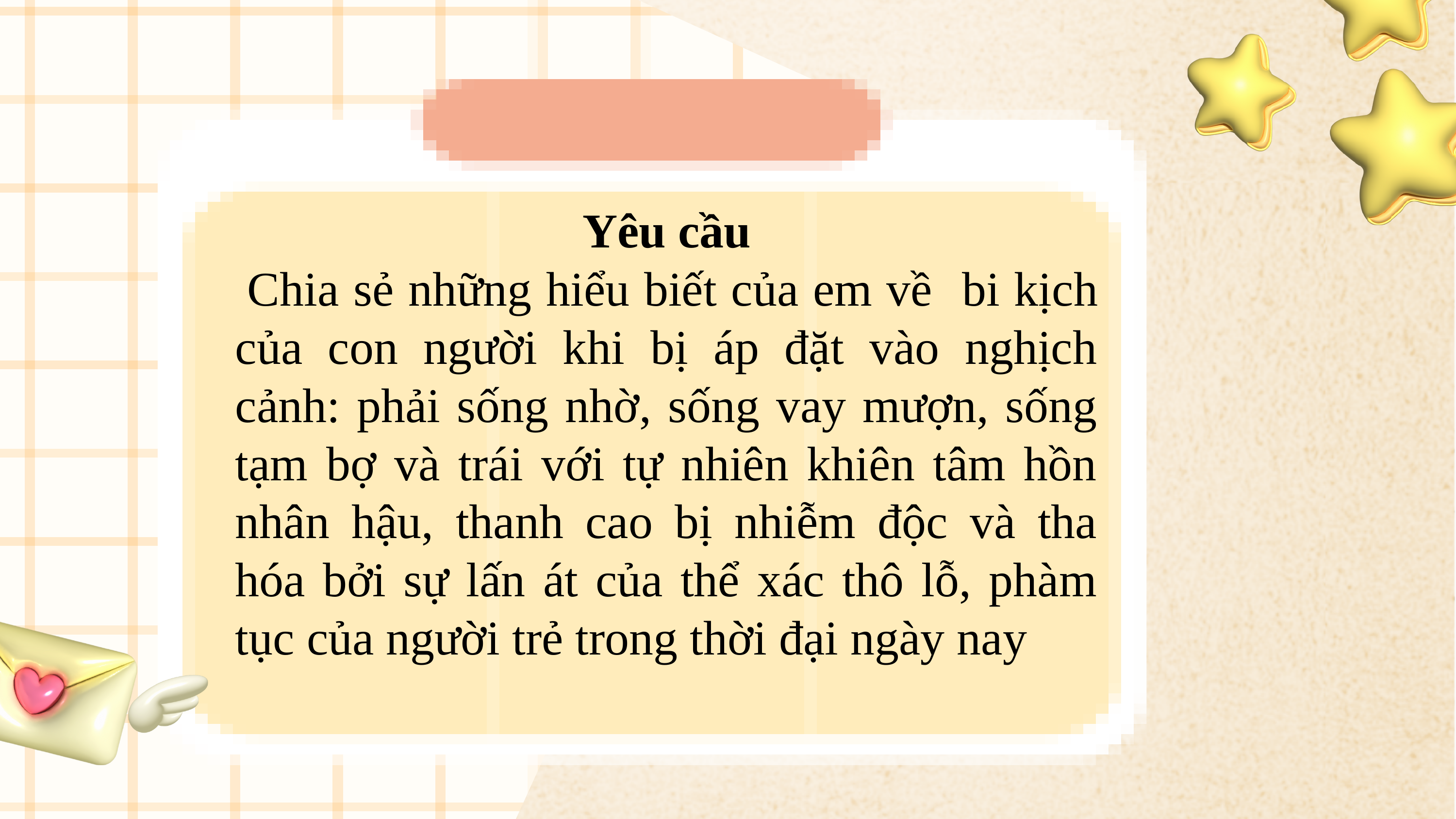

Yêu cầu
 Chia sẻ những hiểu biết của em về  bi kịch của con người khi bị áp đặt vào nghịch cảnh: phải sống nhờ, sống vay mượn, sống tạm bợ và trái với tự nhiên khiên tâm hồn nhân hậu, thanh cao bị nhiễm độc và tha hóa bởi sự lấn át của thể xác thô lỗ, phàm tục của người trẻ trong thời đại ngày nay